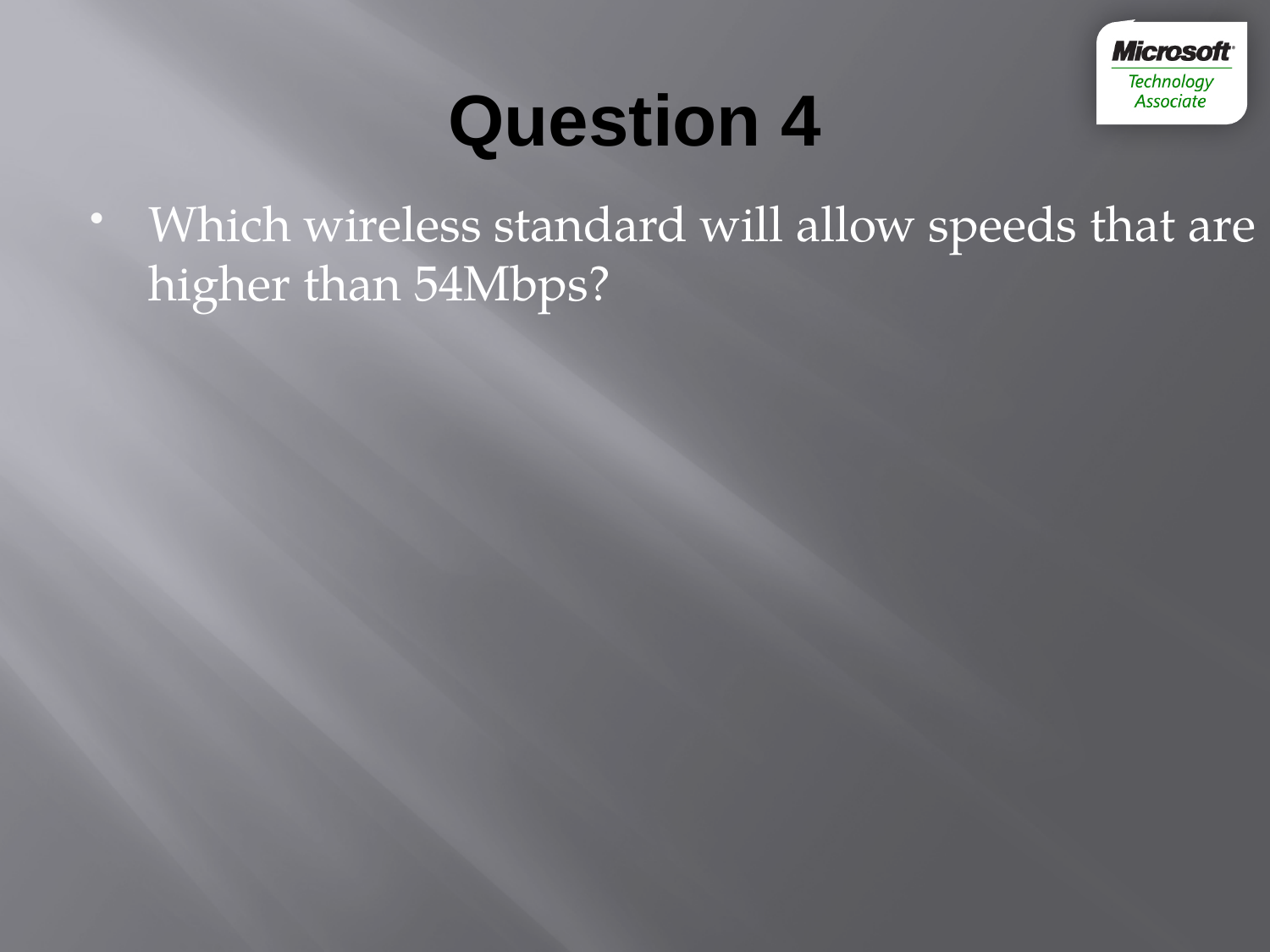

# Question 4
Which wireless standard will allow speeds that are higher than 54Mbps?